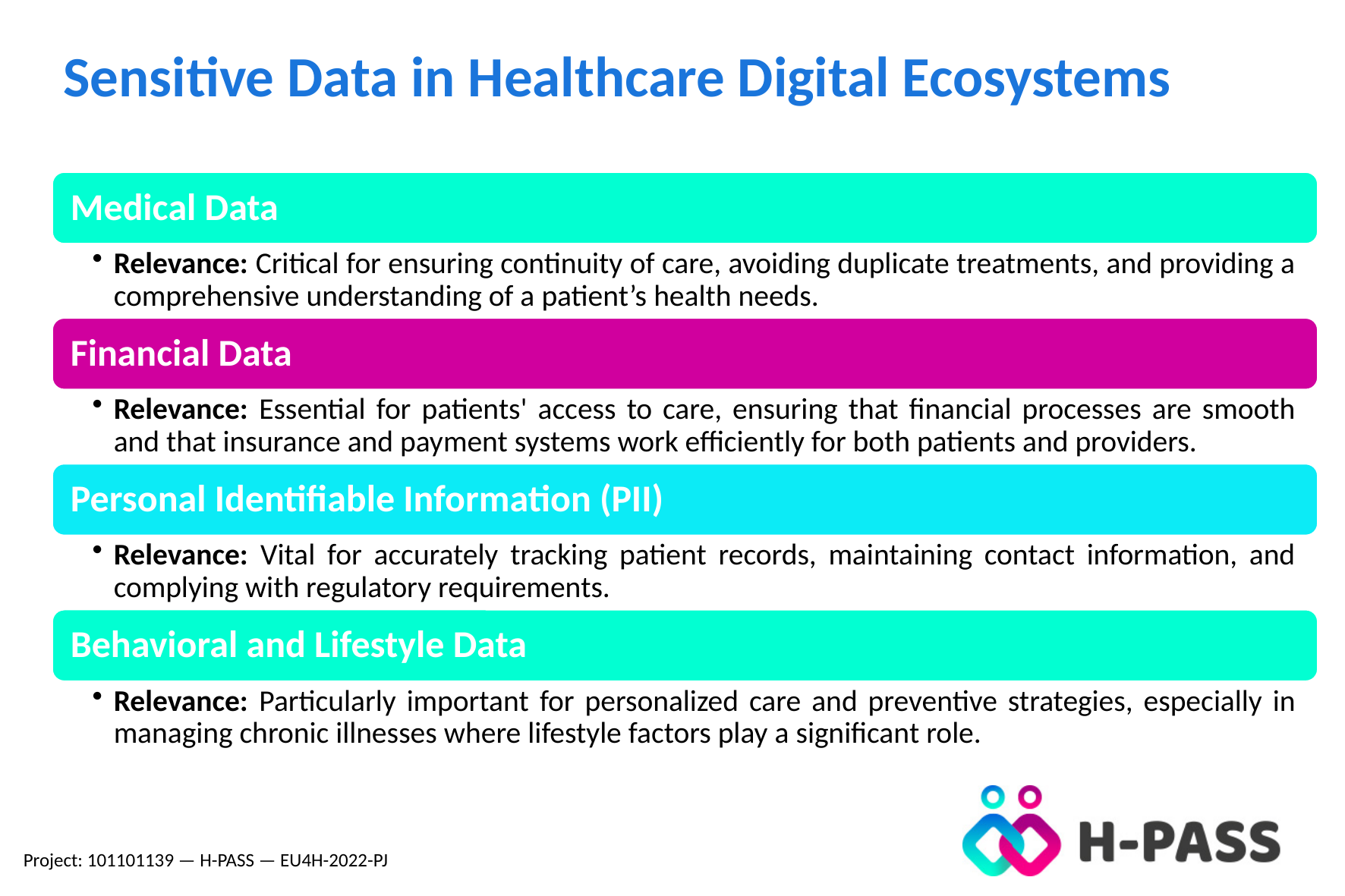

Sensitive Data in Healthcare Digital Ecosystems
Medical Data
Relevance: Critical for ensuring continuity of care, avoiding duplicate treatments, and providing a comprehensive understanding of a patient’s health needs.
Financial Data
Relevance: Essential for patients' access to care, ensuring that financial processes are smooth and that insurance and payment systems work efficiently for both patients and providers.
Personal Identifiable Information (PII)
Relevance: Vital for accurately tracking patient records, maintaining contact information, and complying with regulatory requirements.
Behavioral and Lifestyle Data
Relevance: Particularly important for personalized care and preventive strategies, especially in managing chronic illnesses where lifestyle factors play a significant role.
Project: 101101139 — H-PASS — EU4H-2022-PJ